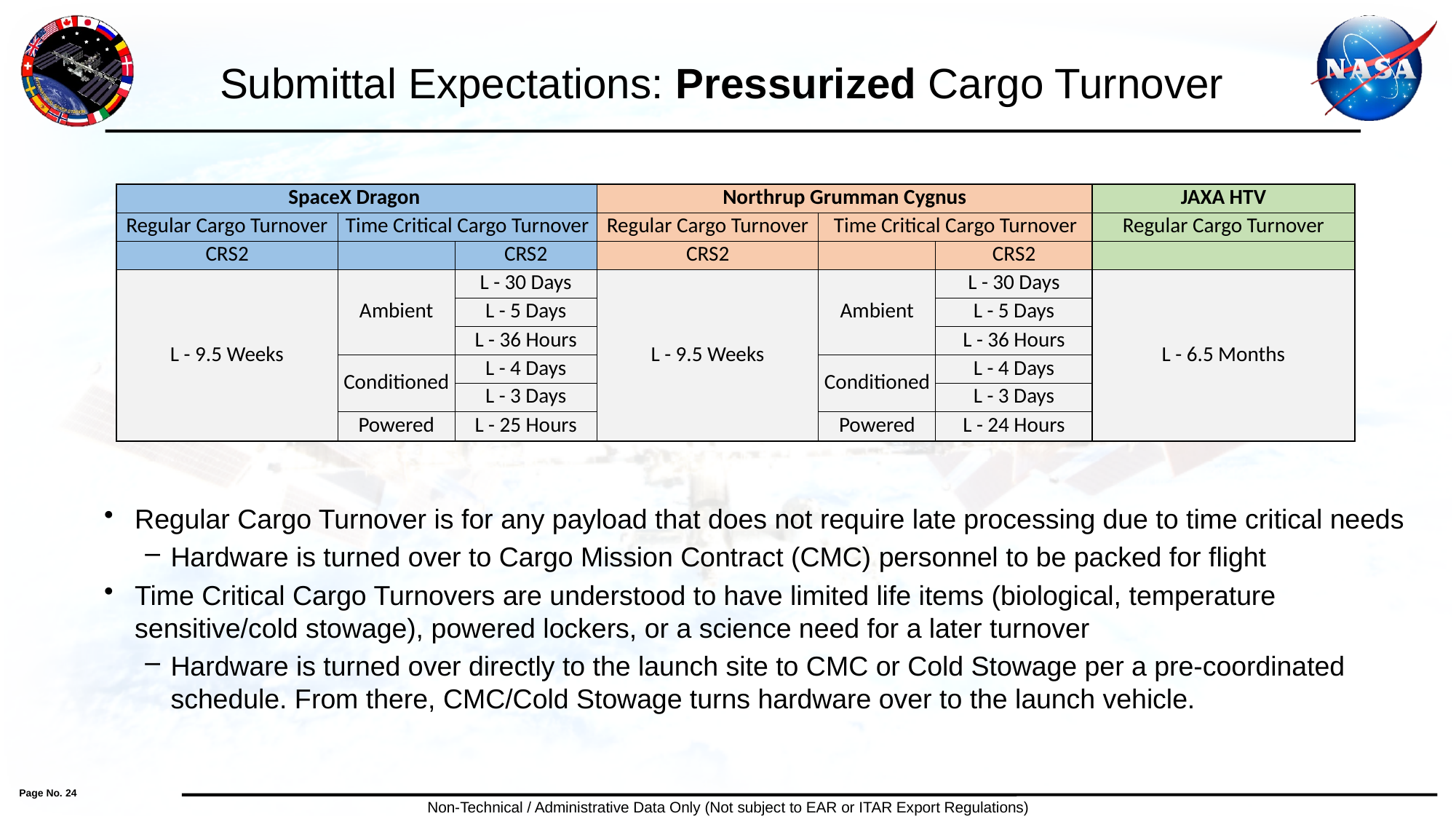

# Submittal Expectations: Pressurized Cargo Turnover
| SpaceX Dragon |  |  | Northrup Grumman Cygnus |  |  | JAXA HTV |
| --- | --- | --- | --- | --- | --- | --- |
| Regular Cargo Turnover | Time Critical Cargo Turnover |  | Regular Cargo Turnover | Time Critical Cargo Turnover |  | Regular Cargo Turnover |
| CRS2 |  | CRS2 | CRS2 |  | CRS2 |  |
| L - 9.5 Weeks | Ambient | L - 30 Days | L - 9.5 Weeks | Ambient | L - 30 Days | L - 6.5 Months |
|  |  | L - 5 Days |  |  | L - 5 Days |  |
|  |  | L - 36 Hours |  |  | L - 36 Hours |  |
|  | Conditioned | L - 4 Days |  | Conditioned | L - 4 Days |  |
|  |  | L - 3 Days |  |  | L - 3 Days |  |
|  | Powered | L - 25 Hours |  | Powered | L - 24 Hours |  |
Regular Cargo Turnover is for any payload that does not require late processing due to time critical needs
Hardware is turned over to Cargo Mission Contract (CMC) personnel to be packed for flight
Time Critical Cargo Turnovers are understood to have limited life items (biological, temperature sensitive/cold stowage), powered lockers, or a science need for a later turnover
Hardware is turned over directly to the launch site to CMC or Cold Stowage per a pre-coordinated schedule. From there, CMC/Cold Stowage turns hardware over to the launch vehicle.